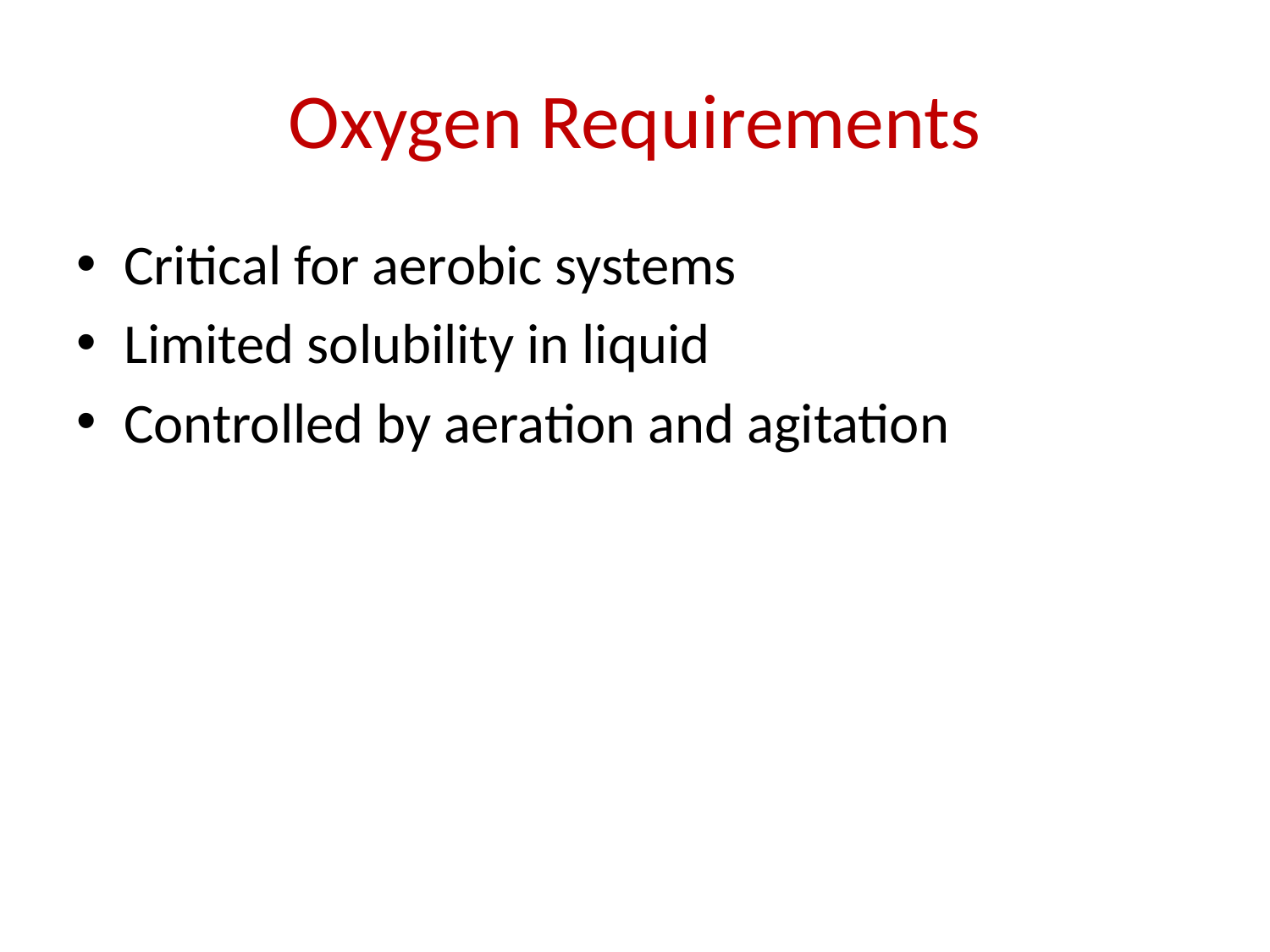

# Oxygen Requirements
Critical for aerobic systems
Limited solubility in liquid
Controlled by aeration and agitation